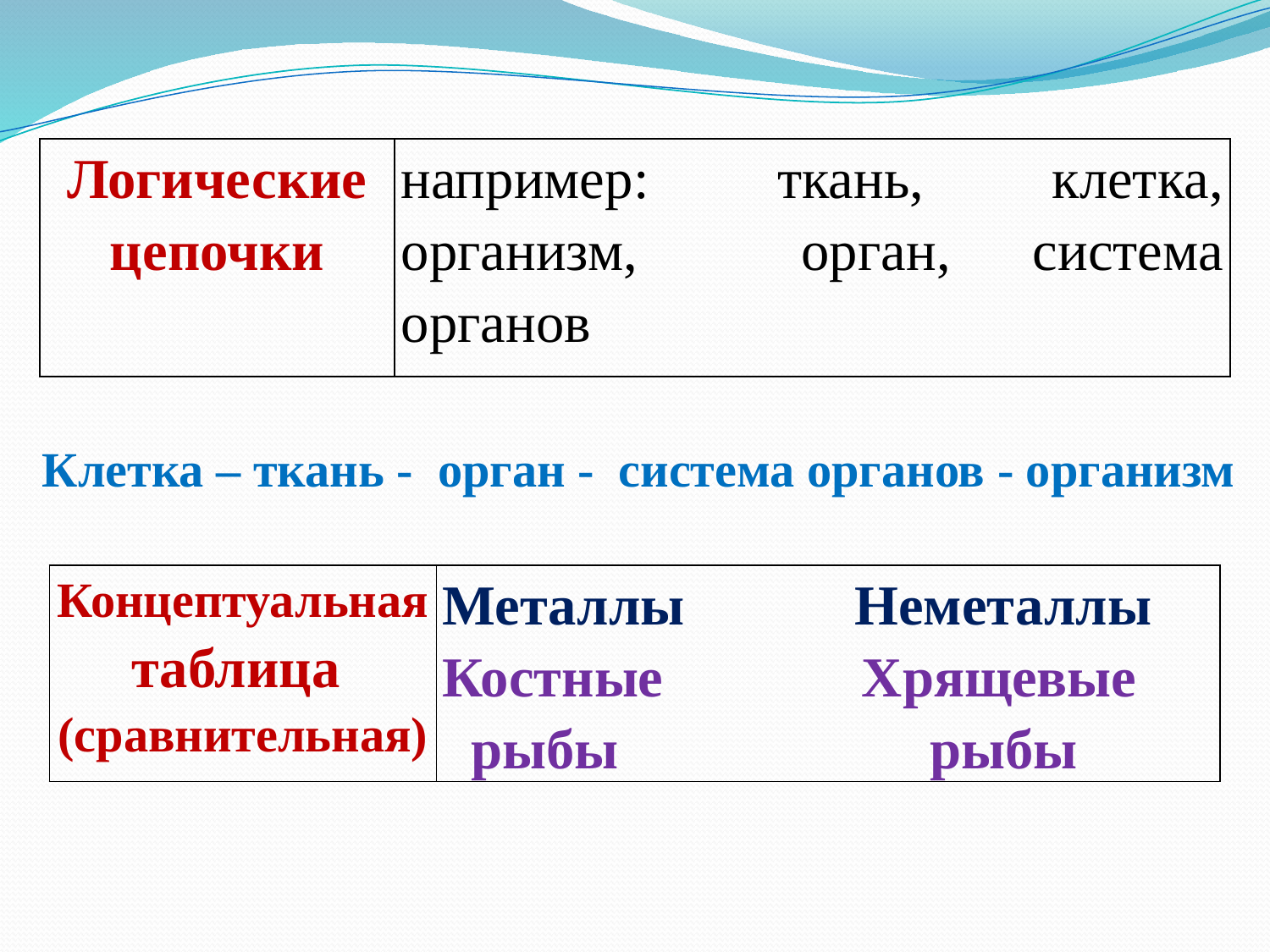

| Логические цепочки | например: ткань, клетка, организм, орган, система органов |
| --- | --- |
Клетка – ткань -  орган -  система органов - организм
| Концептуальная таблица (сравнительная) | Металлы Неметаллы Костные Хрящевые рыбы рыбы |
| --- | --- |